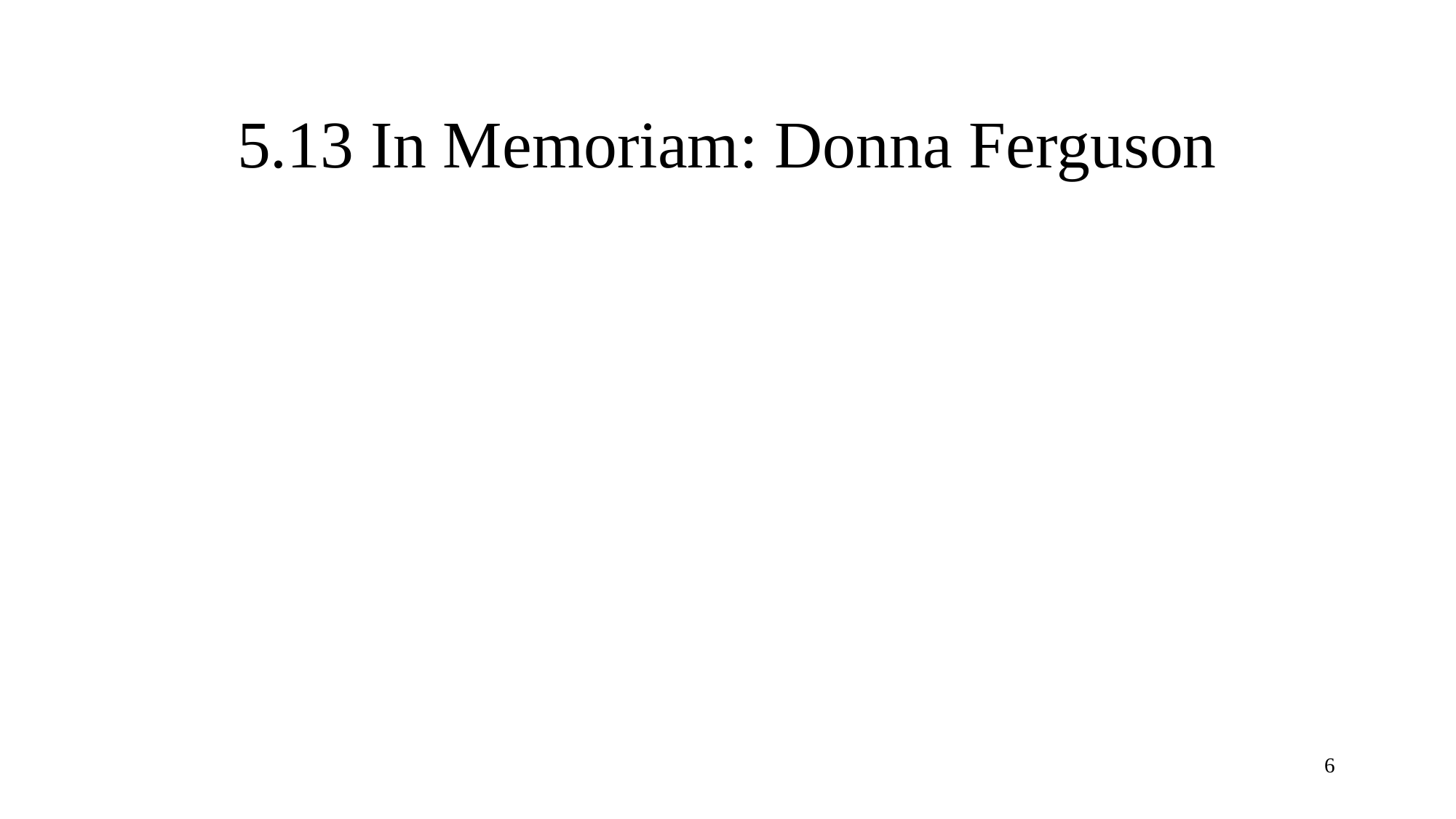

# 5.13 In Memoriam: Donna Ferguson

6